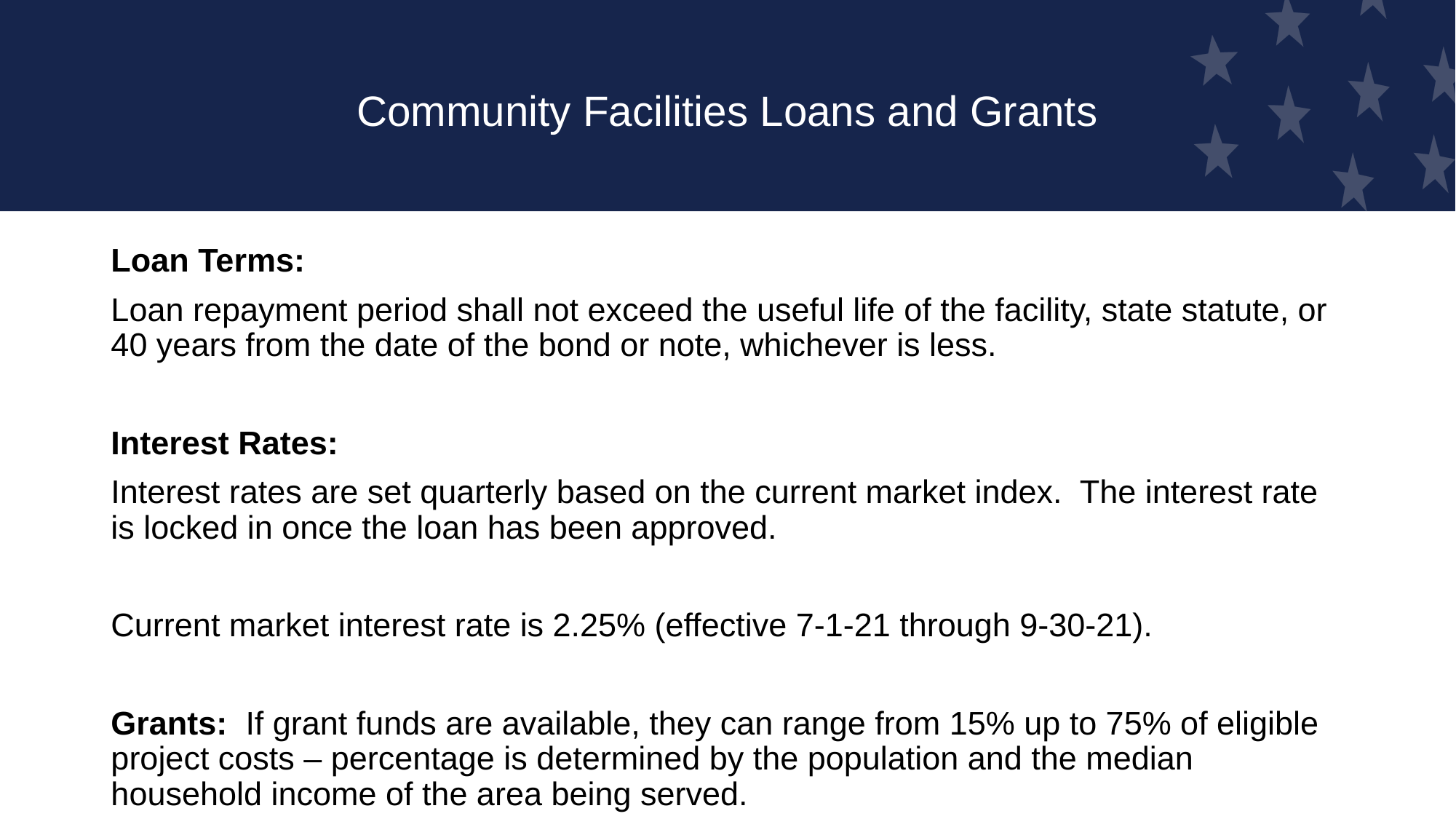

# Community Facilities Loans and Grants

Loan Terms:
Loan repayment period shall not exceed the useful life of the facility, state statute, or 40 years from the date of the bond or note, whichever is less.

Interest Rates:
Interest rates are set quarterly based on the current market index.  The interest rate is locked in once the loan has been approved.

Current market interest rate is 2.25% (effective 7-1-21 through 9-30-21).

Grants:  If grant funds are available, they can range from 15% up to 75% of eligible project costs – percentage is determined by the population and the median household income of the area being served.